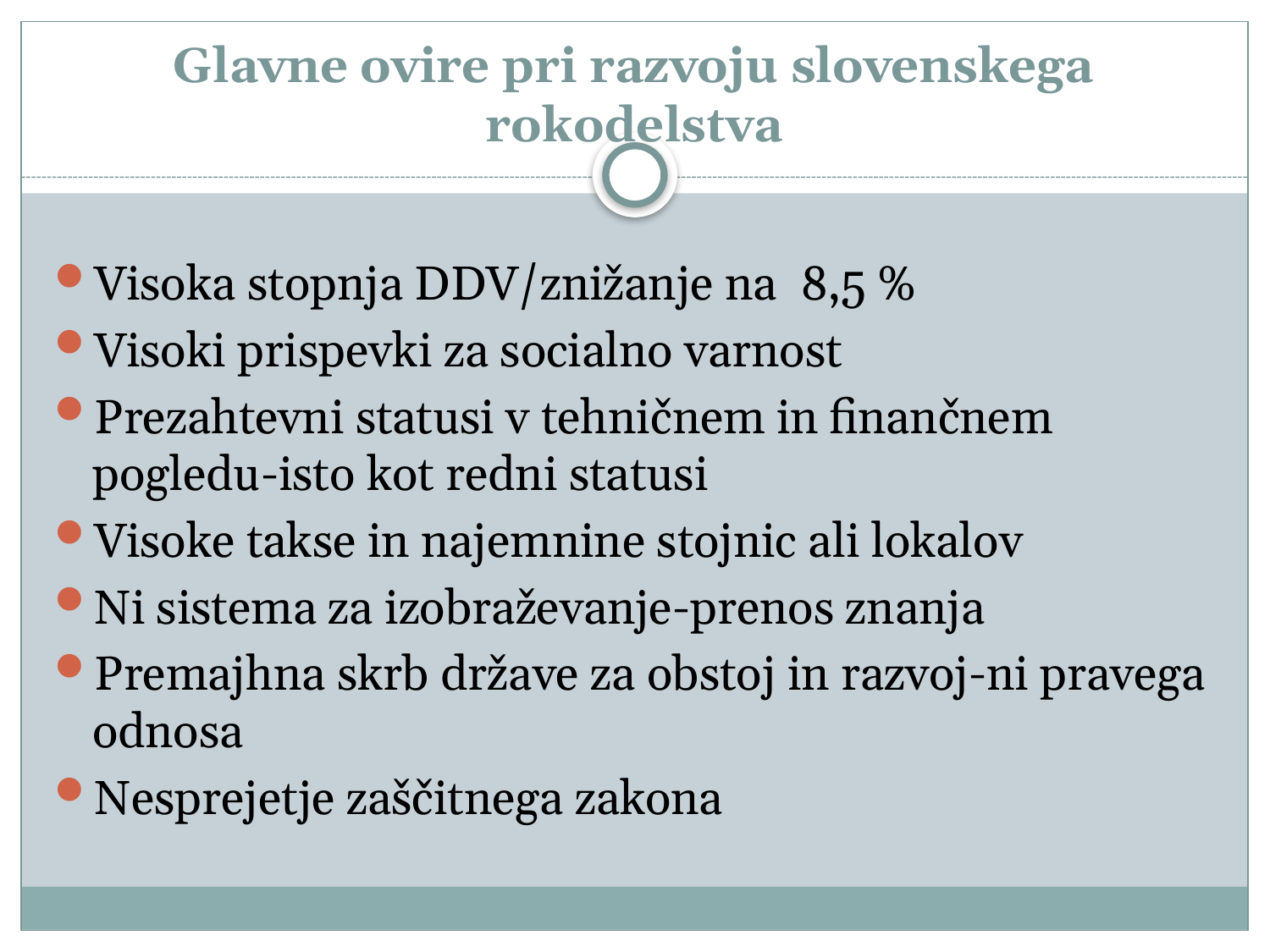

# Glavne ovire pri razvoju slovenskega rokodelstva
Visoka stopnja DDV/znižanje na  8,5 %
Visoki prispevki za socialno varnost
Prezahtevni statusi v tehničnem in finančnem pogledu-isto kot redni statusi
Visoke takse in najemnine stojnic ali lokalov
Ni sistema za izobraževanje-prenos znanja
Premajhna skrb države za obstoj in razvoj-ni pravega odnosa
Nesprejetje zaščitnega zakona